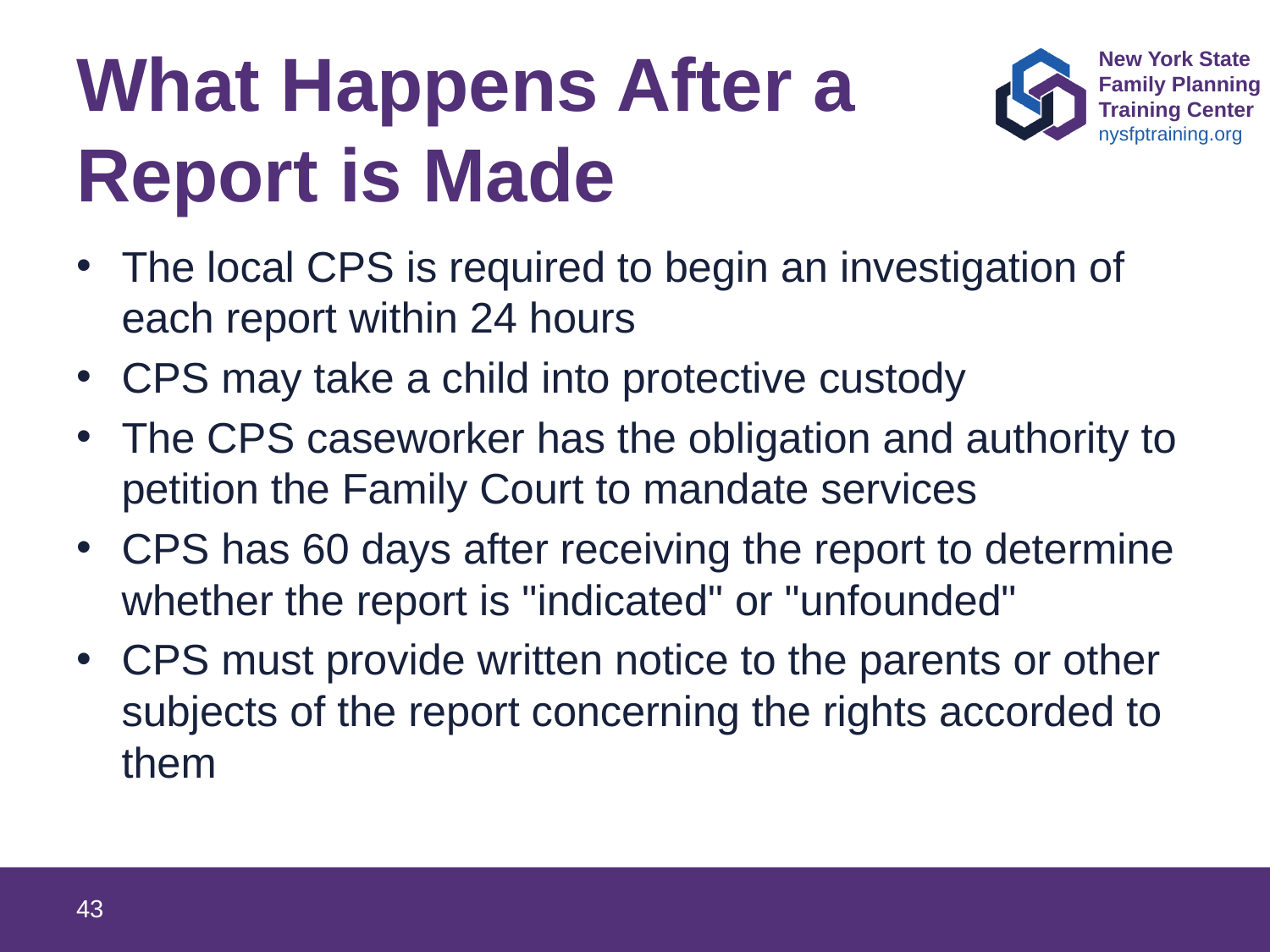

# What Happens After a Report is Made
The local CPS is required to begin an investigation of each report within 24 hours
CPS may take a child into protective custody
The CPS caseworker has the obligation and authority to petition the Family Court to mandate services
CPS has 60 days after receiving the report to determine whether the report is "indicated" or "unfounded"
CPS must provide written notice to the parents or other subjects of the report concerning the rights accorded to them
43